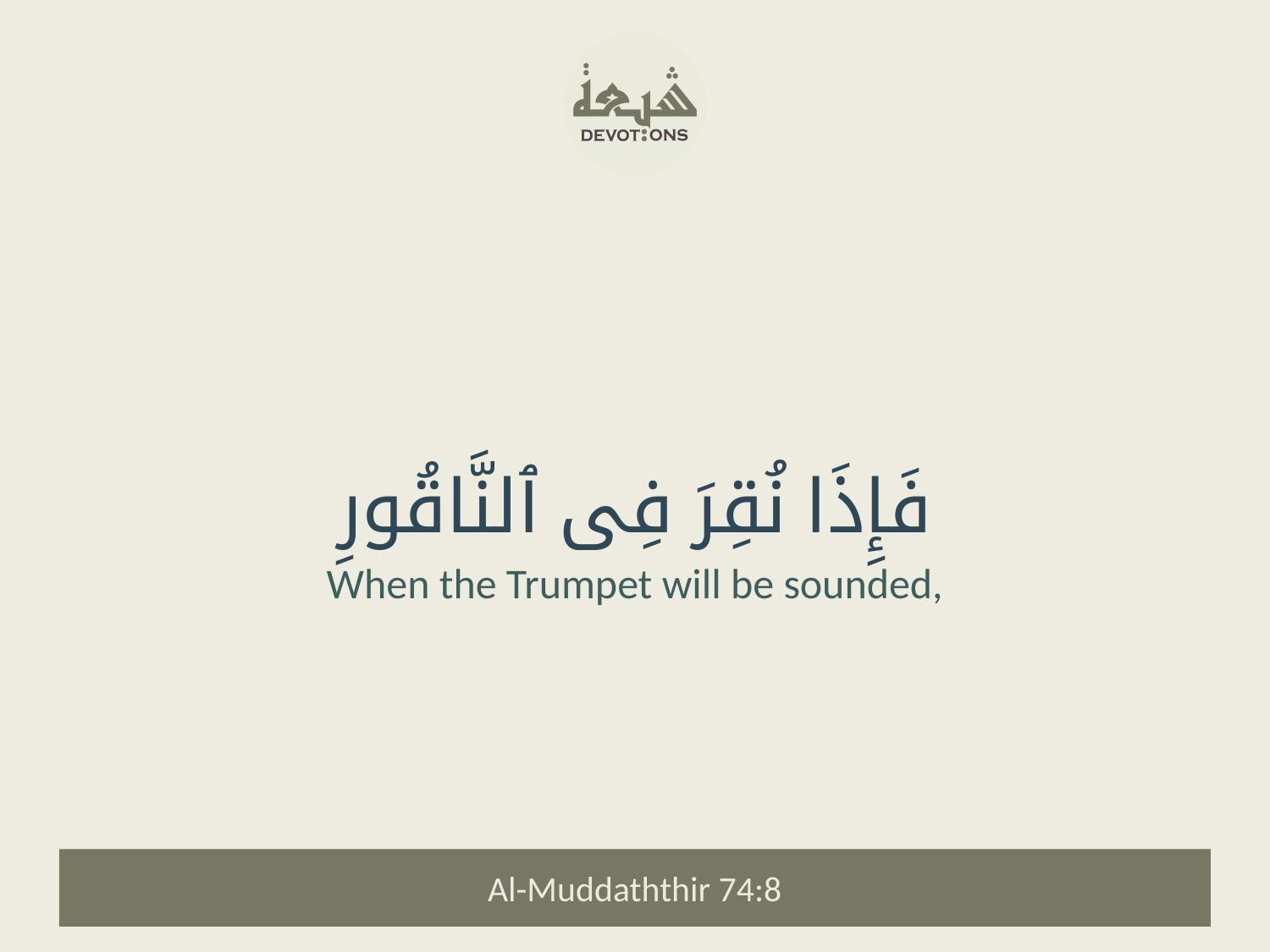

فَإِذَا نُقِرَ فِى ٱلنَّاقُورِ
When the Trumpet will be sounded,
Al-Muddaththir 74:8